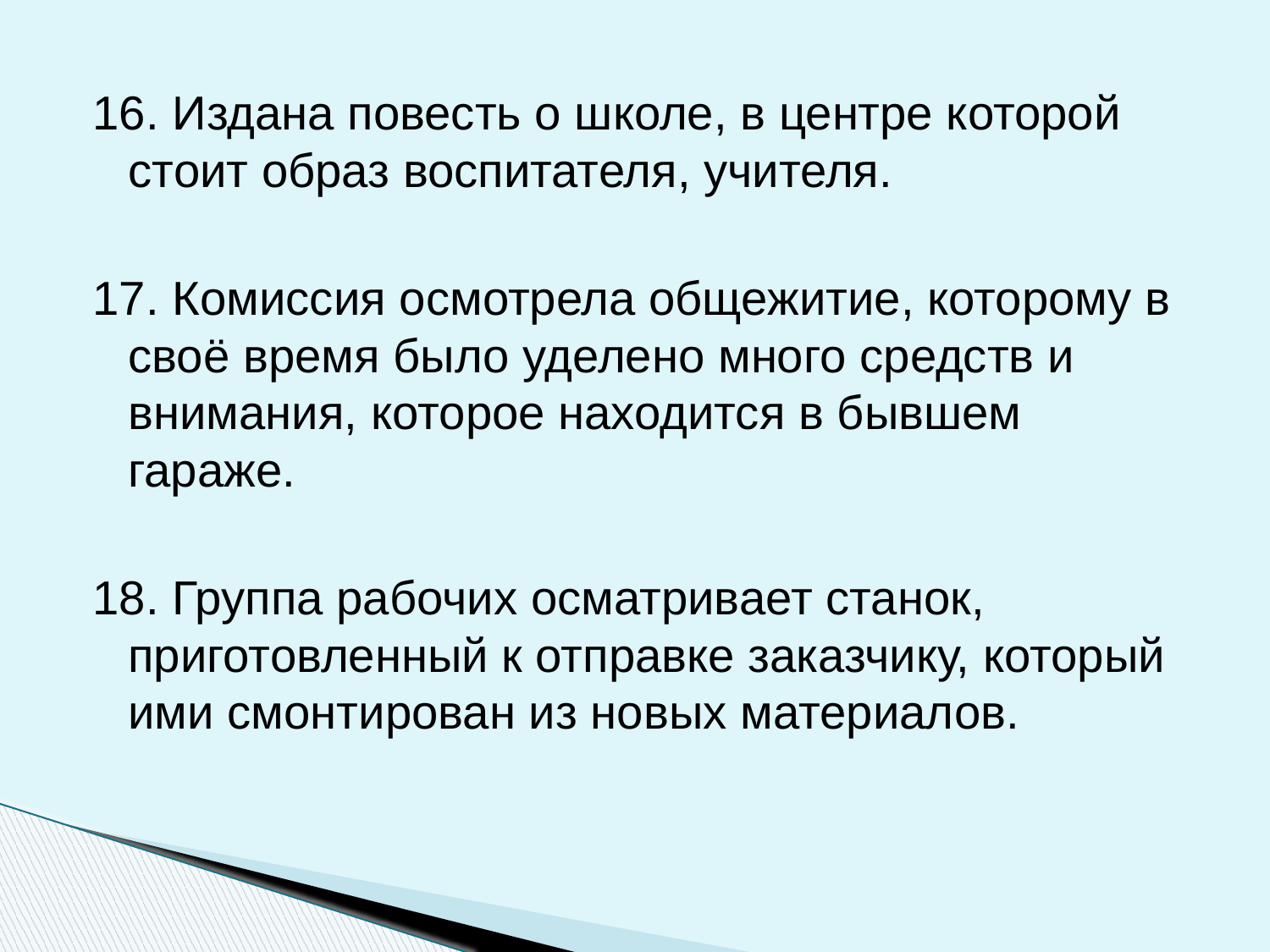

#
16. Издана повесть о школе, в центре которой стоит образ воспитателя, учителя.

17. Комиссия осмотрела общежитие, которому в своё время было уделено много средств и внимания, которое находится в бывшем гараже.

18. Группа рабочих осматривает станок, приготовленный к отправке заказчику, который ими смонтирован из новых материалов.